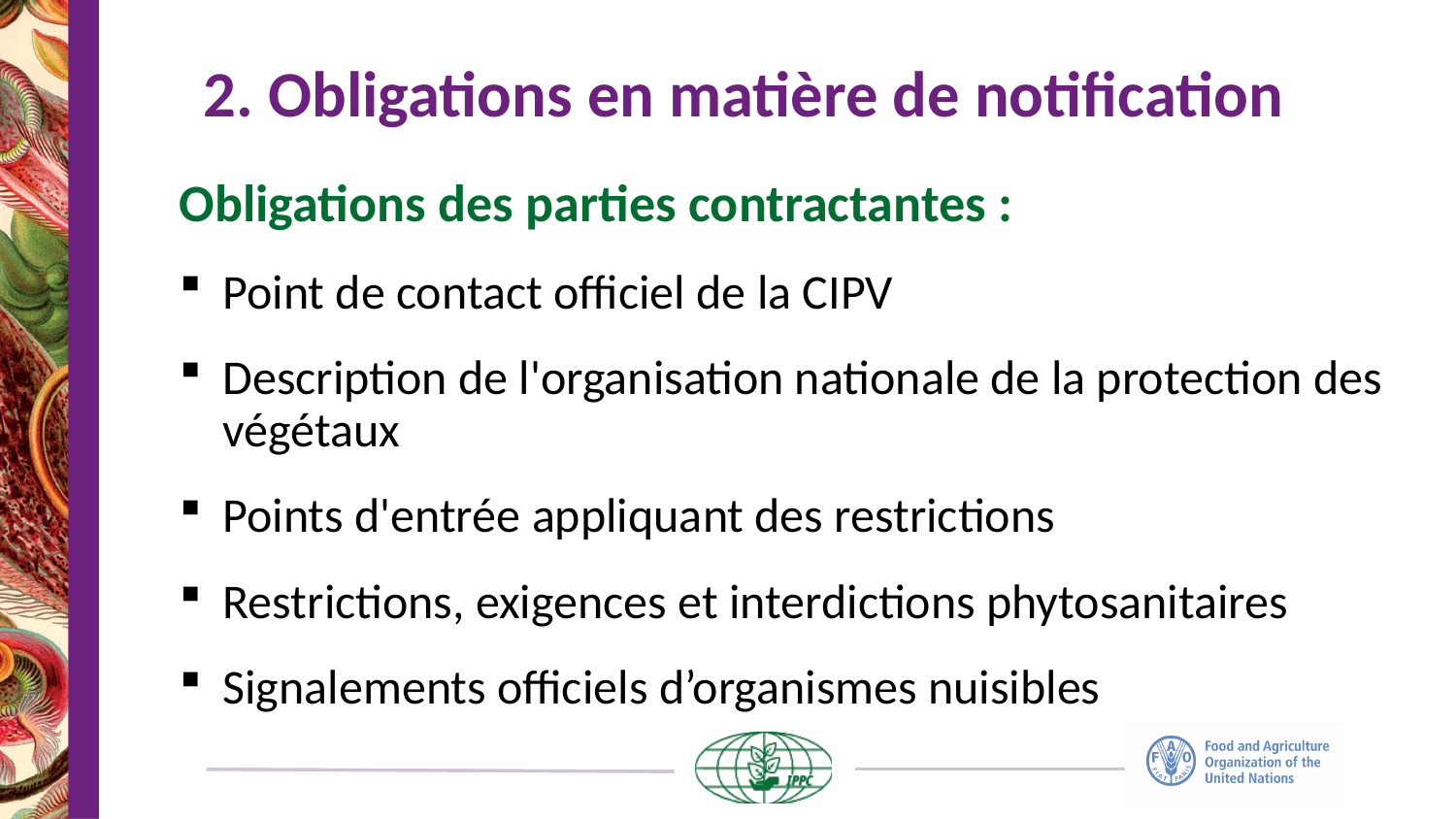

# 2. Obligations en matière de notification
Obligations des parties contractantes :
Point de contact officiel de la CIPV
Description de l'organisation nationale de la protection des végétaux
Points d'entrée appliquant des restrictions
Restrictions, exigences et interdictions phytosanitaires
Signalements officiels d’organismes nuisibles